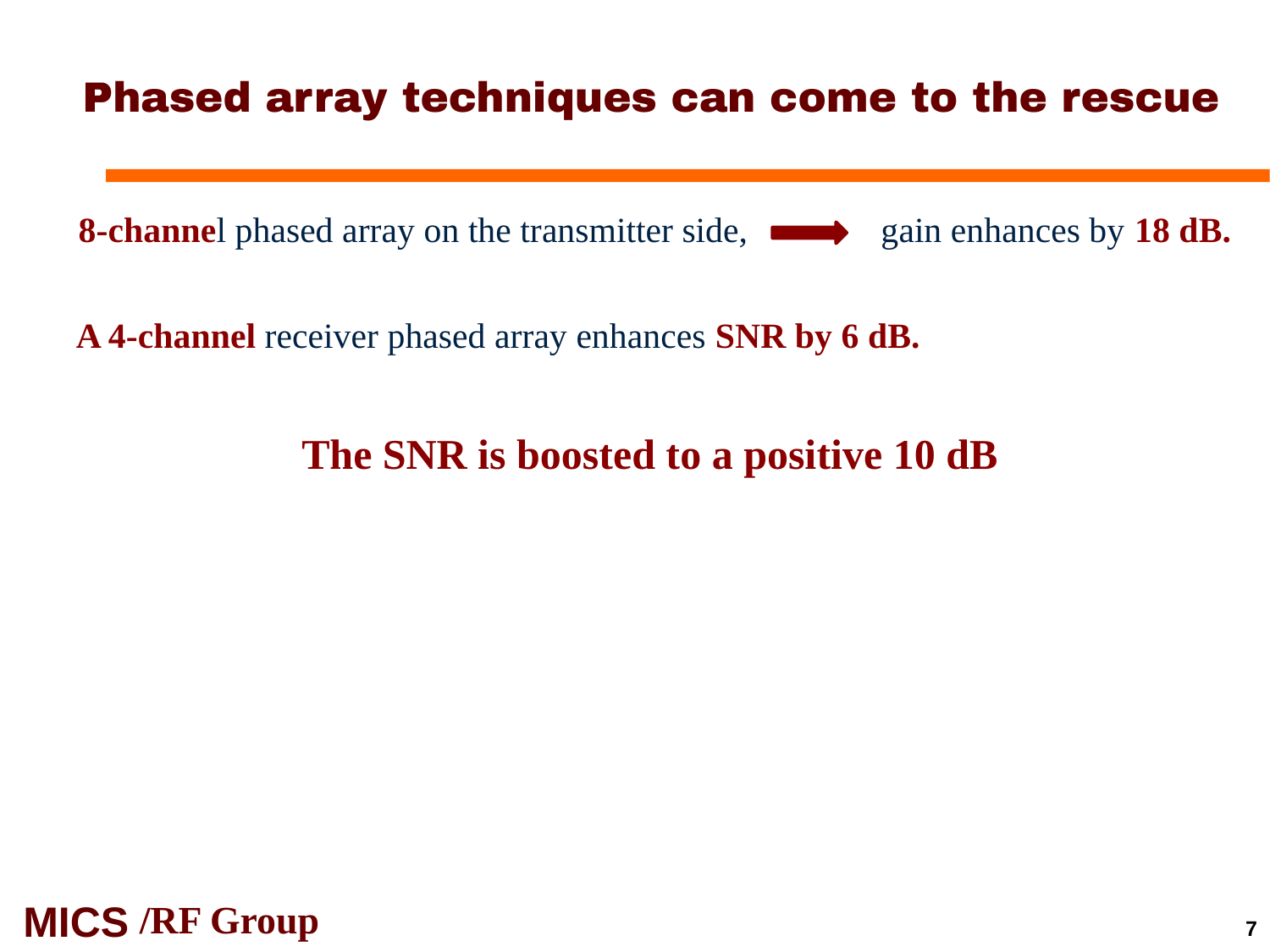

Phased array techniques can come to the rescue
8-channel phased array on the transmitter side,               gain enhances by 18 dB.

A 4-channel receiver phased array enhances SNR by 6 dB.
 The SNR is boosted to a positive 10 dB
/RF Group
7